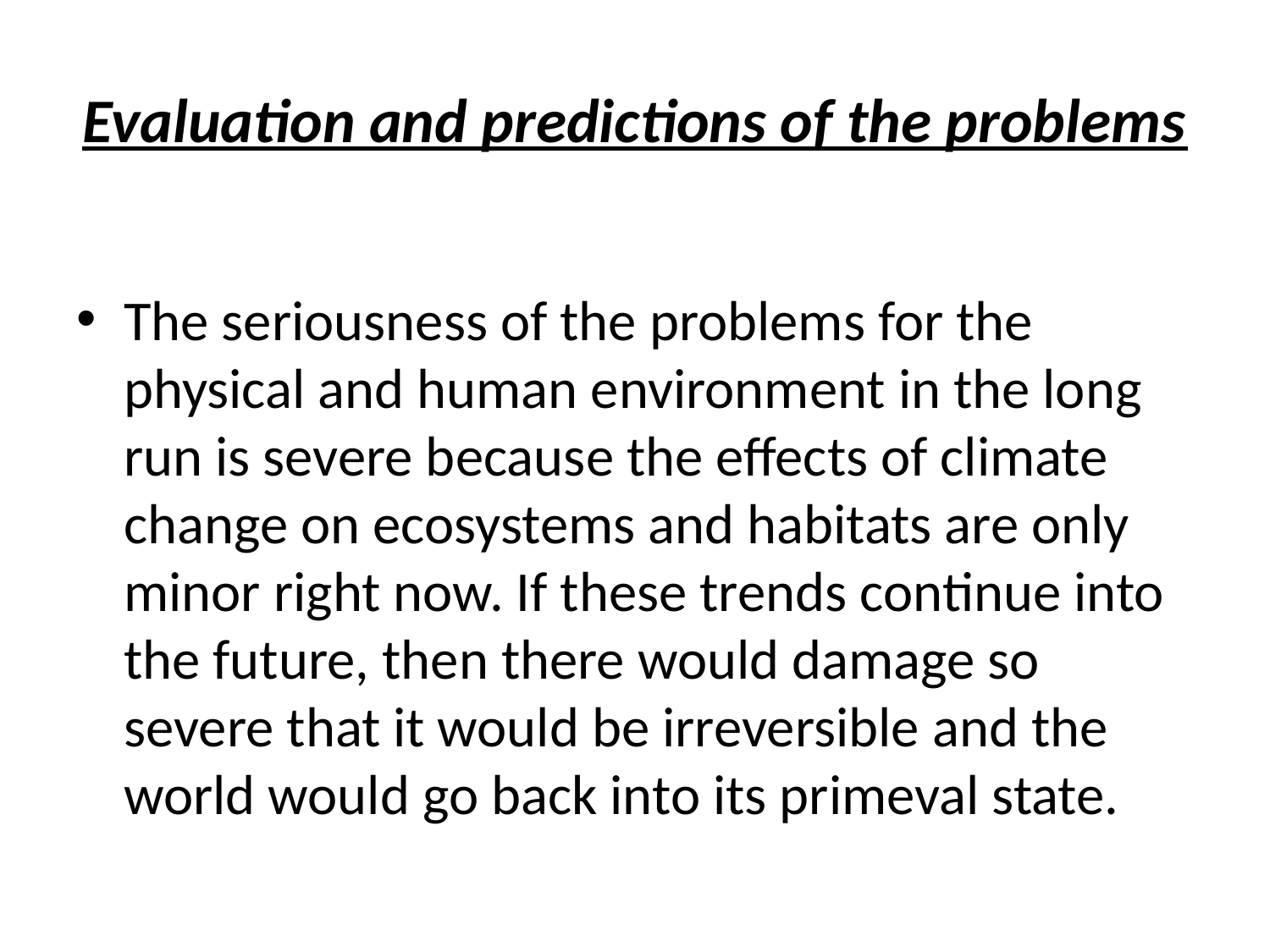

# Evaluation and predictions of the problems
The seriousness of the problems for the physical and human environment in the long run is severe because the effects of climate change on ecosystems and habitats are only minor right now. If these trends continue into the future, then there would damage so severe that it would be irreversible and the world would go back into its primeval state.